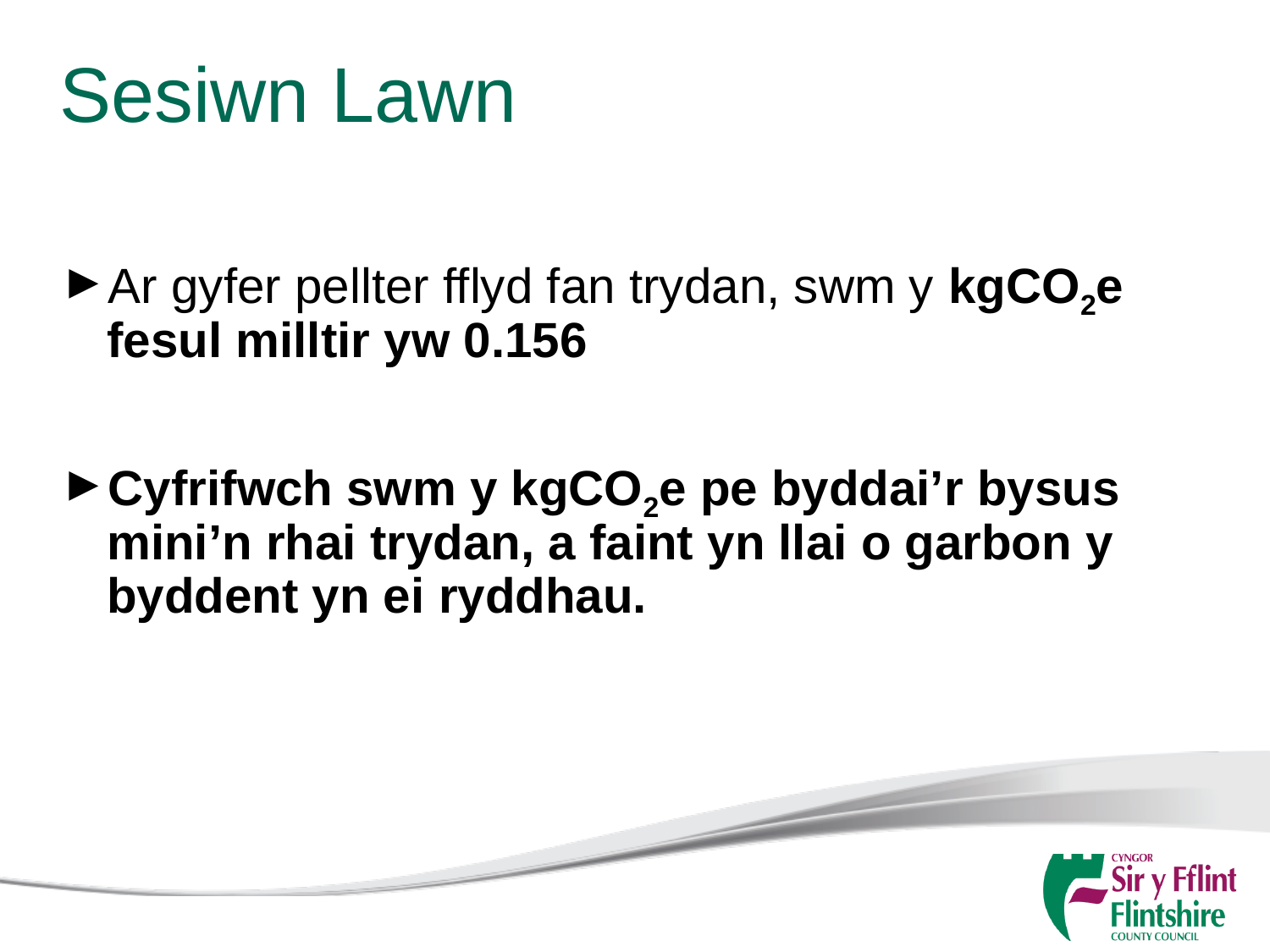

# Sesiwn Lawn

Ar gyfer pellter fflyd fan trydan, swm y kgCO2e fesul milltir yw 0.156

Cyfrifwch swm y kgCO2e pe byddai’r bysus mini’n rhai trydan, a faint yn llai o garbon y byddent yn ei ryddhau.